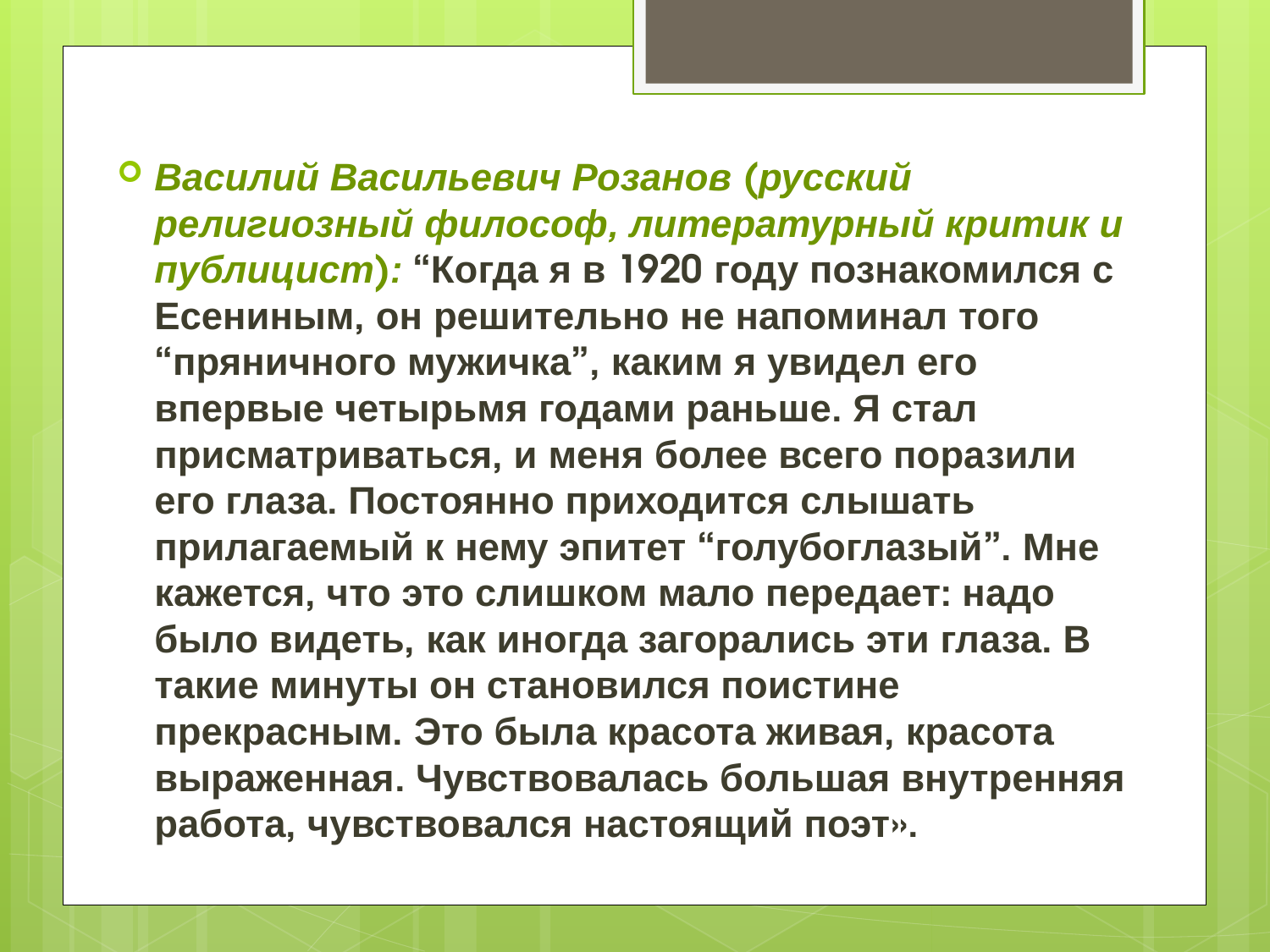

Василий Васильевич Розанов (русский религиозный философ, литературный критик и публицист): “Когда я в 1920 году познакомился с Есениным, он решительно не напоминал того “пряничного мужичка”, каким я увидел его впервые четырьмя годами раньше. Я стал присматриваться, и меня более всего поразили его глаза. Постоянно приходится слышать прилагаемый к нему эпитет “голубоглазый”. Мне кажется, что это слишком мало передает: надо было видеть, как иногда загорались эти глаза. В такие минуты он становился поистине прекрасным. Это была красота живая, красота выраженная. Чувствовалась большая внутренняя работа, чувствовался настоящий поэт».